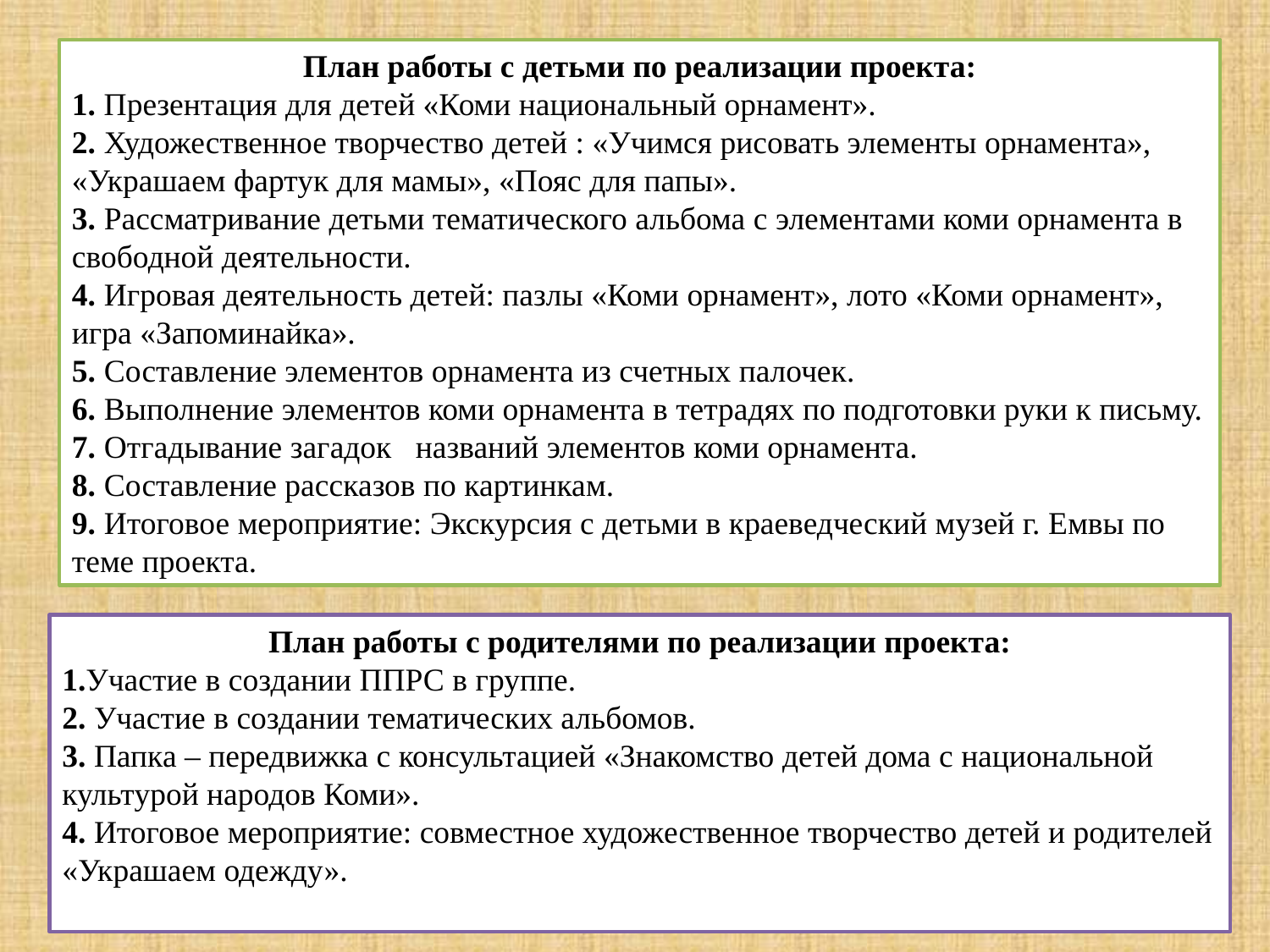

План работы с детьми по реализации проекта:
1. Презентация для детей «Коми национальный орнамент».
2. Художественное творчество детей : «Учимся рисовать элементы орнамента», «Украшаем фартук для мамы», «Пояс для папы».
3. Рассматривание детьми тематического альбома с элементами коми орнамента в свободной деятельности.
4. Игровая деятельность детей: пазлы «Коми орнамент», лото «Коми орнамент», игра «Запоминайка».
5. Составление элементов орнамента из счетных палочек.
6. Выполнение элементов коми орнамента в тетрадях по подготовки руки к письму.
7. Отгадывание загадок   названий элементов коми орнамента.
8. Составление рассказов по картинкам.
9. Итоговое мероприятие: Экскурсия с детьми в краеведческий музей г. Емвы по теме проекта.
План работы с родителями по реализации проекта:
1.Участие в создании ППРС в группе.
2. Участие в создании тематических альбомов.
3. Папка – передвижка с консультацией «Знакомство детей дома с национальной культурой народов Коми».
4. Итоговое мероприятие: совместное художественное творчество детей и родителей «Украшаем одежду».